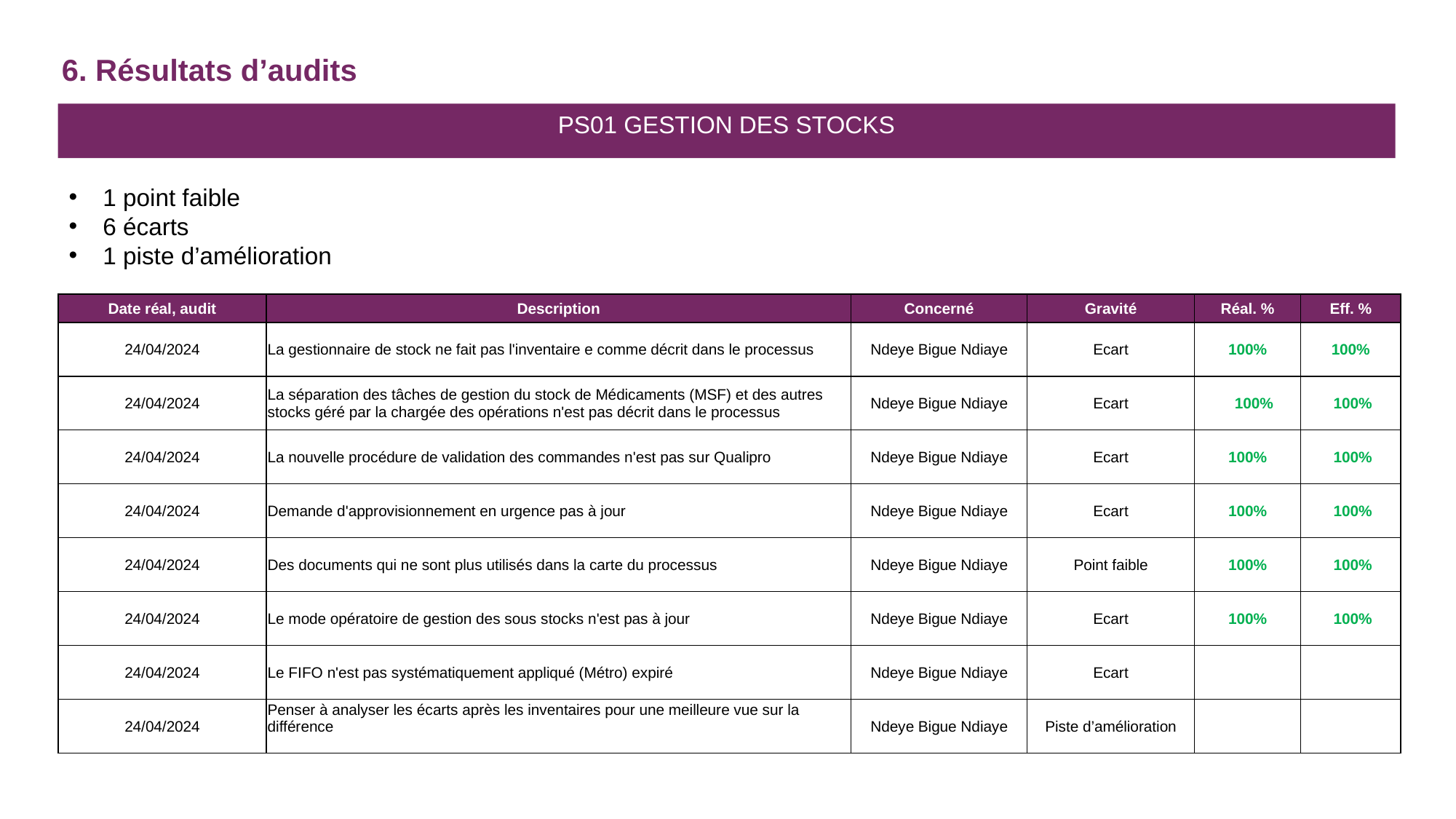

6. Résultats d’audits
PS01 GESTION DES STOCKS
1 point faible
6 écarts
1 piste d’amélioration
| Date réal, audit | Description | Concerné | Gravité | Réal. % | Eff. % |
| --- | --- | --- | --- | --- | --- |
| 24/04/2024 | La gestionnaire de stock ne fait pas l'inventaire e comme décrit dans le processus | Ndeye Bigue Ndiaye | Ecart | 100% | 100% |
| 24/04/2024 | La séparation des tâches de gestion du stock de Médicaments (MSF) et des autres stocks géré par la chargée des opérations n'est pas décrit dans le processus | Ndeye Bigue Ndiaye | Ecart | 100% | 100% |
| 24/04/2024 | La nouvelle procédure de validation des commandes n'est pas sur Qualipro | Ndeye Bigue Ndiaye | Ecart | 100% | 100% |
| 24/04/2024 | Demande d'approvisionnement en urgence pas à jour | Ndeye Bigue Ndiaye | Ecart | 100% | 100% |
| 24/04/2024 | Des documents qui ne sont plus utilisés dans la carte du processus | Ndeye Bigue Ndiaye | Point faible | 100% | 100% |
| 24/04/2024 | Le mode opératoire de gestion des sous stocks n'est pas à jour | Ndeye Bigue Ndiaye | Ecart | 100% | 100% |
| 24/04/2024 | Le FIFO n'est pas systématiquement appliqué (Métro) expiré | Ndeye Bigue Ndiaye | Ecart |  |  |
| 24/04/2024 | Penser à analyser les écarts après les inventaires pour une meilleure vue sur la différence | Ndeye Bigue Ndiaye | Piste d’amélioration |  |  |